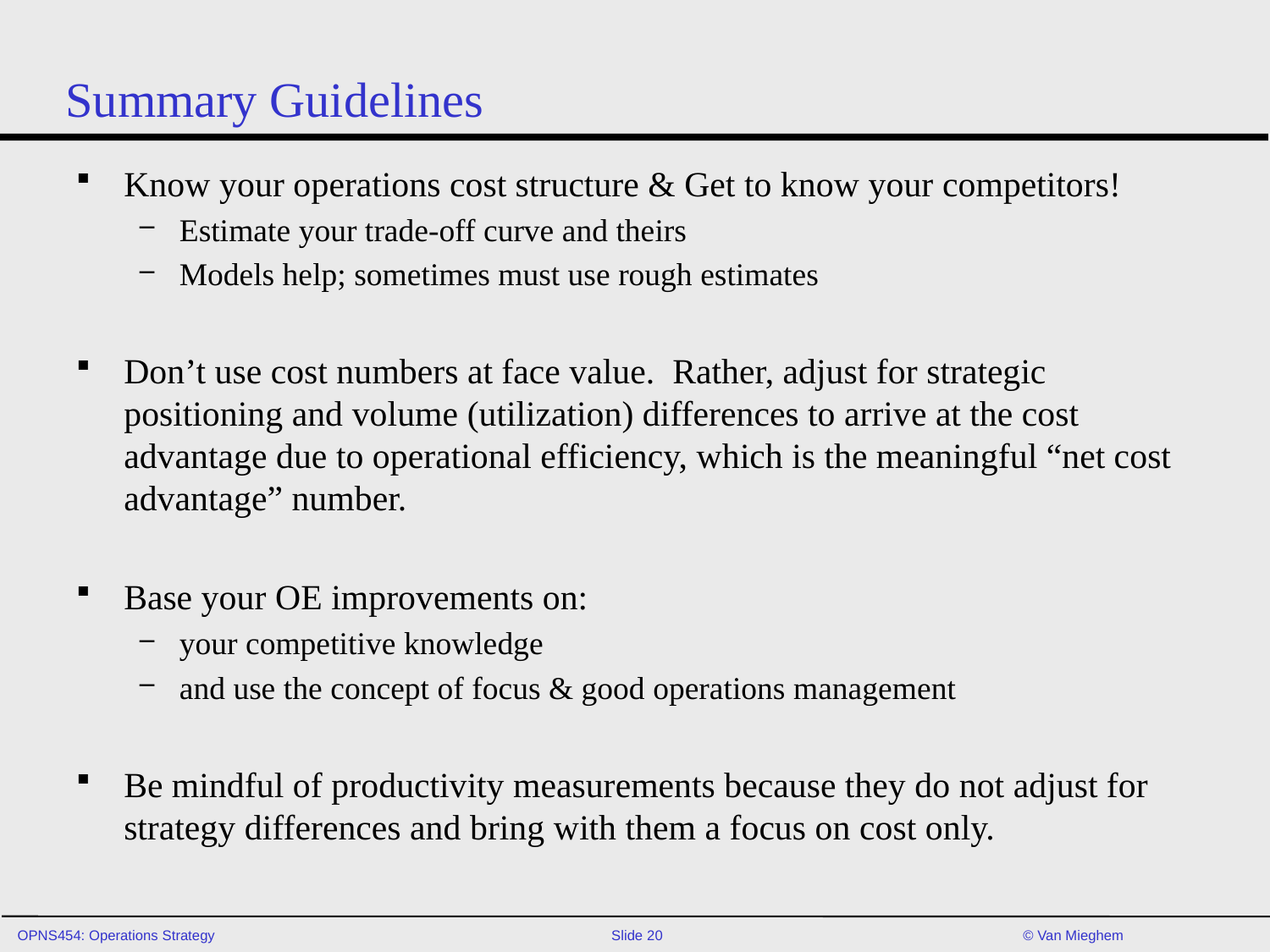

# Summary Guidelines
Know your operations cost structure & Get to know your competitors!
Estimate your trade-off curve and theirs
Models help; sometimes must use rough estimates

Don’t use cost numbers at face value.  Rather, adjust for strategic positioning and volume (utilization) differences to arrive at the cost advantage due to operational efficiency, which is the meaningful “net cost advantage” number.

Base your OE improvements on:
your competitive knowledge
and use the concept of focus & good operations management

Be mindful of productivity measurements because they do not adjust for strategy differences and bring with them a focus on cost only.